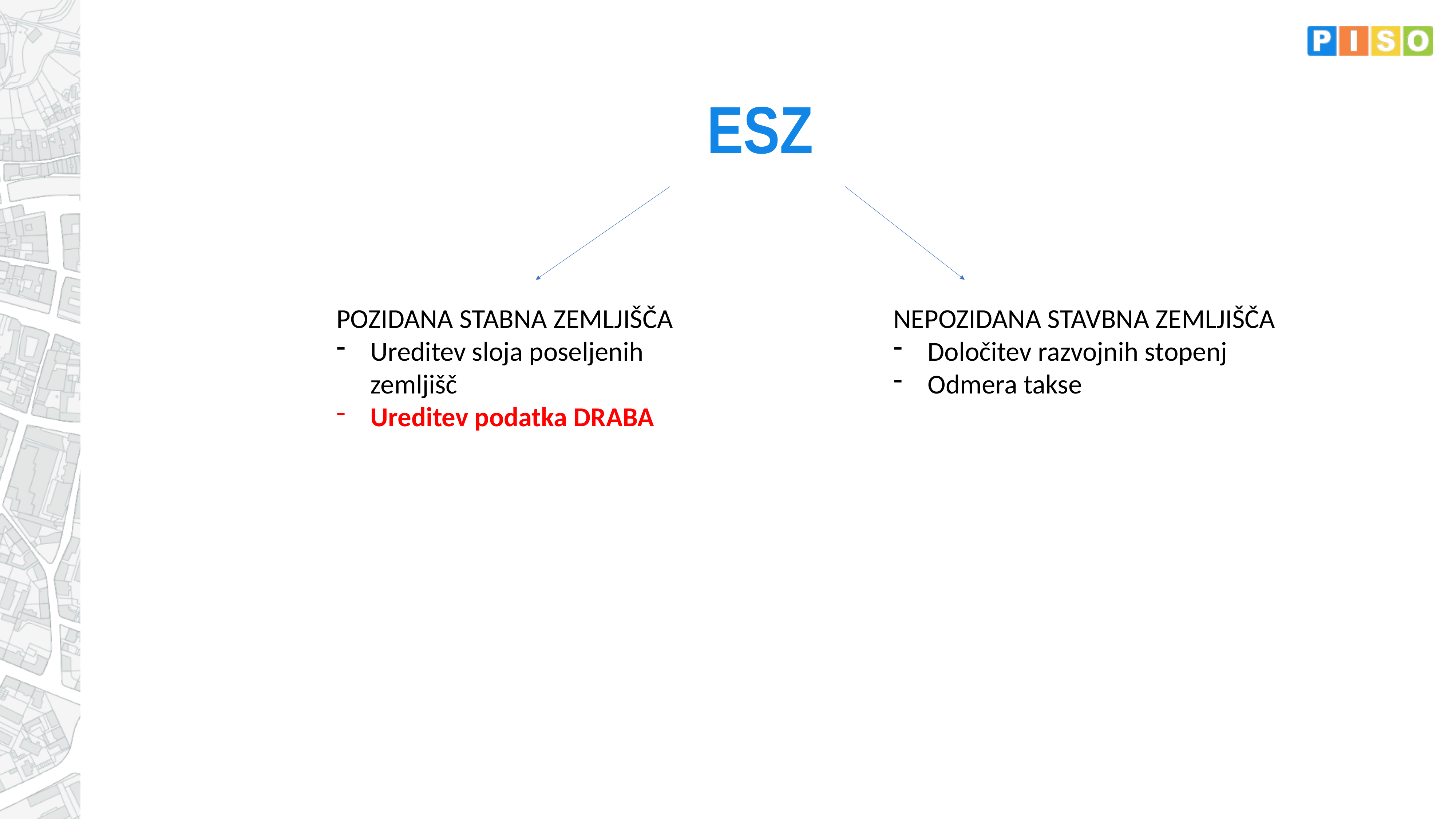

# ESZ
POZIDANA STABNA ZEMLJIŠČA
Ureditev sloja poseljenih zemljišč
Ureditev podatka DRABA
NEPOZIDANA STAVBNA ZEMLJIŠČA
Določitev razvojnih stopenj
Odmera takse